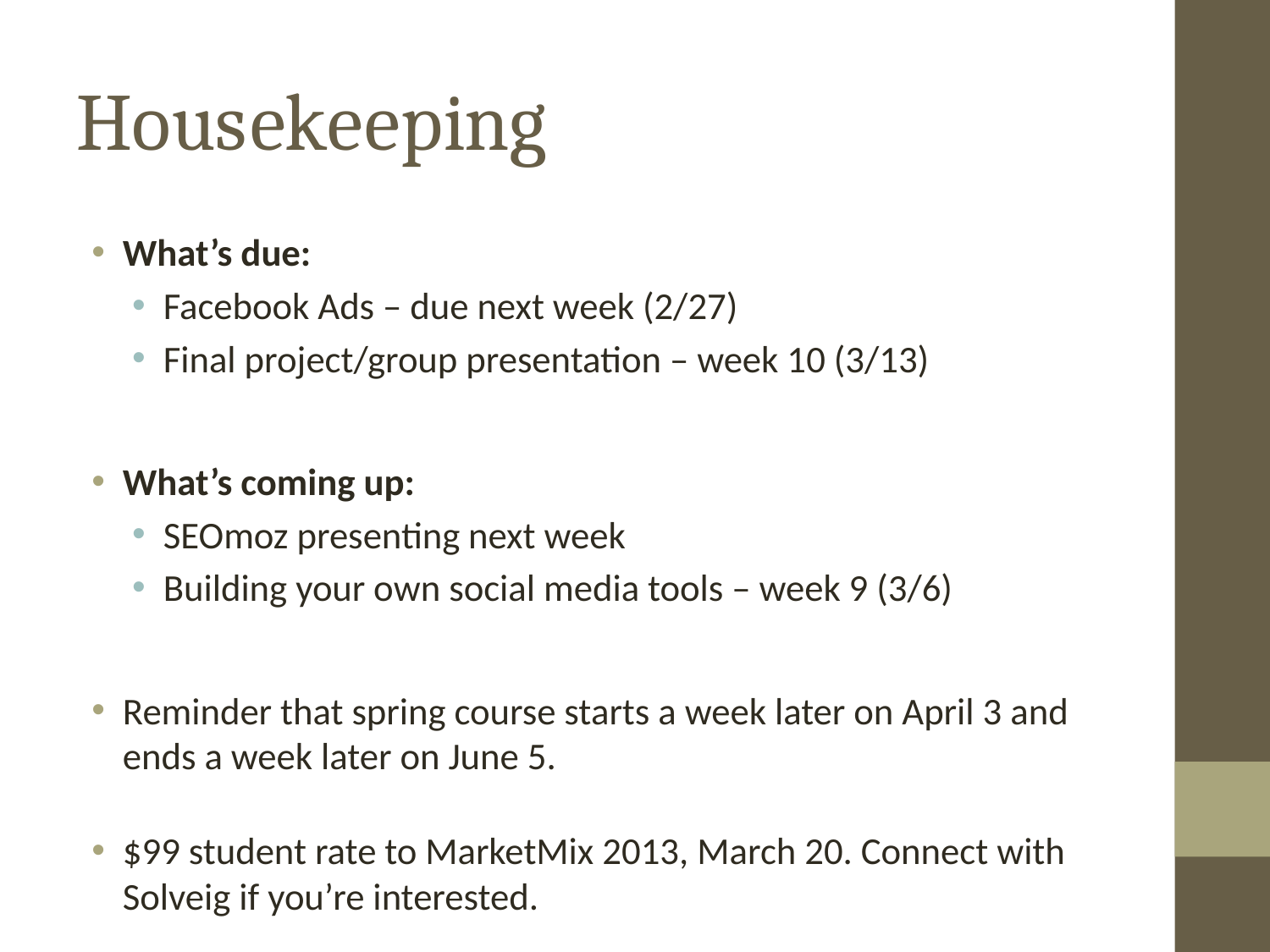

# Housekeeping
What’s due:
Facebook Ads – due next week (2/27)
Final project/group presentation – week 10 (3/13)

What’s coming up:
SEOmoz presenting next week
Building your own social media tools – week 9 (3/6)

Reminder that spring course starts a week later on April 3 and ends a week later on June 5.
$99 student rate to MarketMix 2013, March 20. Connect with Solveig if you’re interested.